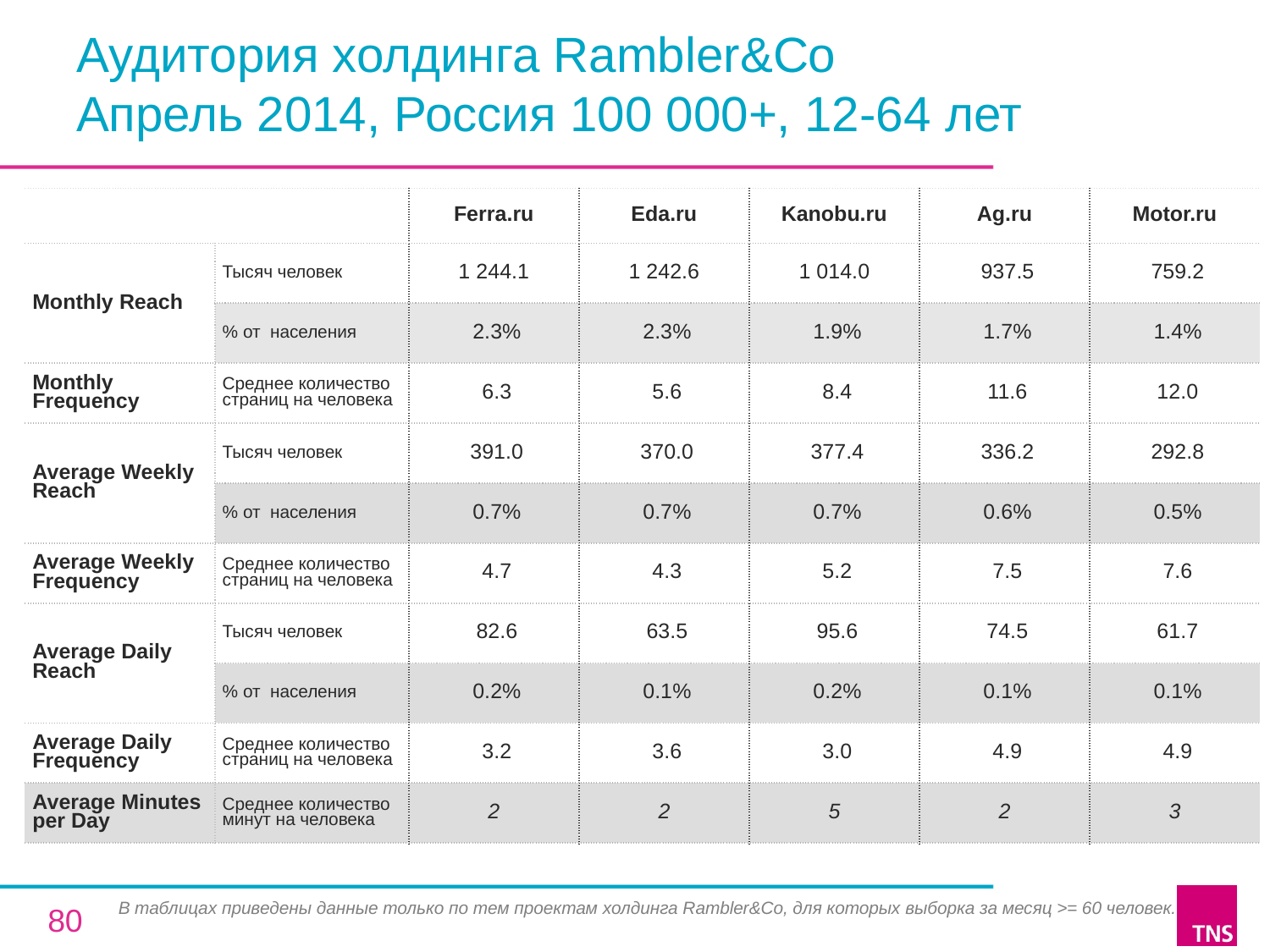

# Аудитория холдинга Rambler&Co Апрель 2014, Россия 100 000+, 12-64 лет
|  |  | Ferra.ru | Eda.ru | Kanobu.ru | Ag.ru | Motor.ru |
| --- | --- | --- | --- | --- | --- | --- |
| Monthly Reach | Тысяч человек | 1 244.1 | 1 242.6 | 1 014.0 | 937.5 | 759.2 |
|  | % от населения | 2.3% | 2.3% | 1.9% | 1.7% | 1.4% |
| Monthly Frequency | Среднее количество страниц на человека | 6.3 | 5.6 | 8.4 | 11.6 | 12.0 |
| Average Weekly Reach | Тысяч человек | 391.0 | 370.0 | 377.4 | 336.2 | 292.8 |
|  | % от населения | 0.7% | 0.7% | 0.7% | 0.6% | 0.5% |
| Average Weekly Frequency | Среднее количество страниц на человека | 4.7 | 4.3 | 5.2 | 7.5 | 7.6 |
| Average Daily Reach | Тысяч человек | 82.6 | 63.5 | 95.6 | 74.5 | 61.7 |
|  | % от населения | 0.2% | 0.1% | 0.2% | 0.1% | 0.1% |
| Average Daily Frequency | Среднее количество страниц на человека | 3.2 | 3.6 | 3.0 | 4.9 | 4.9 |
| Average Minutes per Day | Среднее количество минут на человека | 2 | 2 | 5 | 2 | 3 |
В таблицах приведены данные только по тем проектам холдинга Rambler&Co, для которых выборка за месяц >= 60 человек.
80